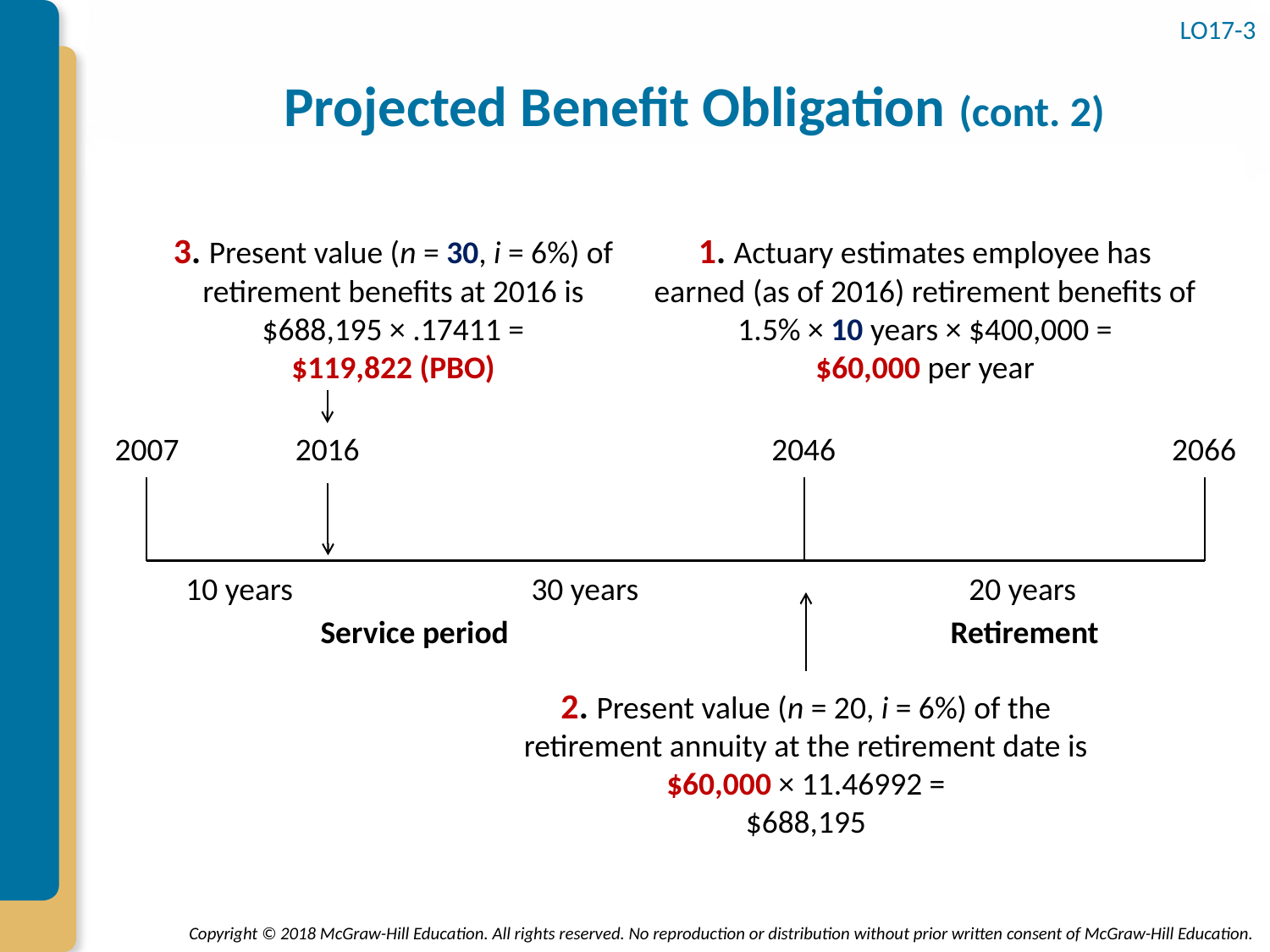

# Projected Benefit Obligation (cont. 2)
LO17-3
3. Present value (n = 30, i = 6%) of
retirement benefits at 2016 is
$688,195 × .17411 =
$119,822 (PBO)
1. Actuary estimates employee has
earned (as of 2016) retirement benefits of
1.5% × 10 years × $400,000 =
$60,000 per year
2007
2016
2046
2066
10 years
30 years
20 years
Service period
Retirement
2. Present value (n = 20, i = 6%) of the retirement annuity at the retirement date is
$60,000 × 11.46992 =
$688,195